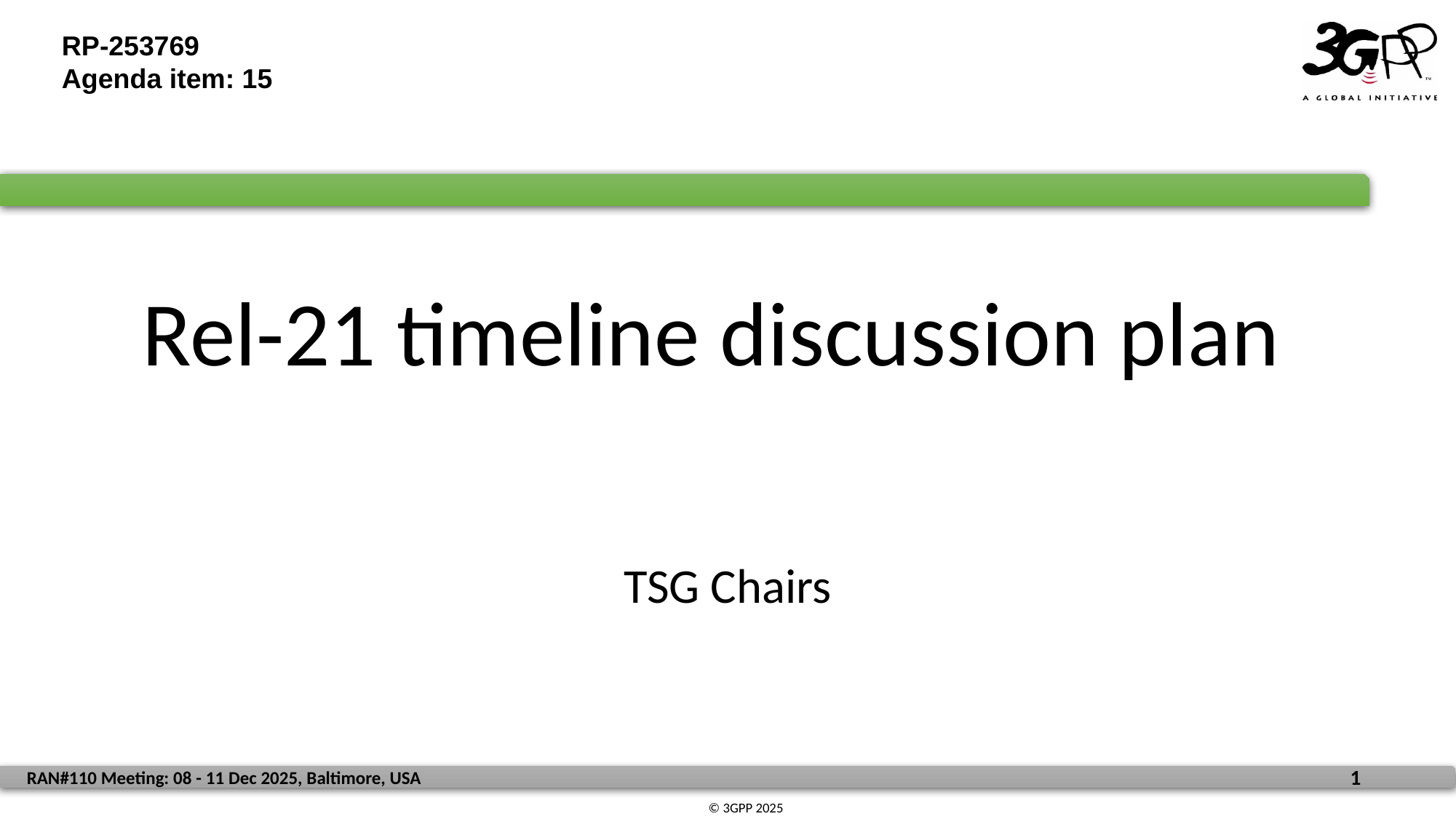

RP‑253769
Agenda item: 15
# Rel-21 timeline discussion plan
TSG Chairs